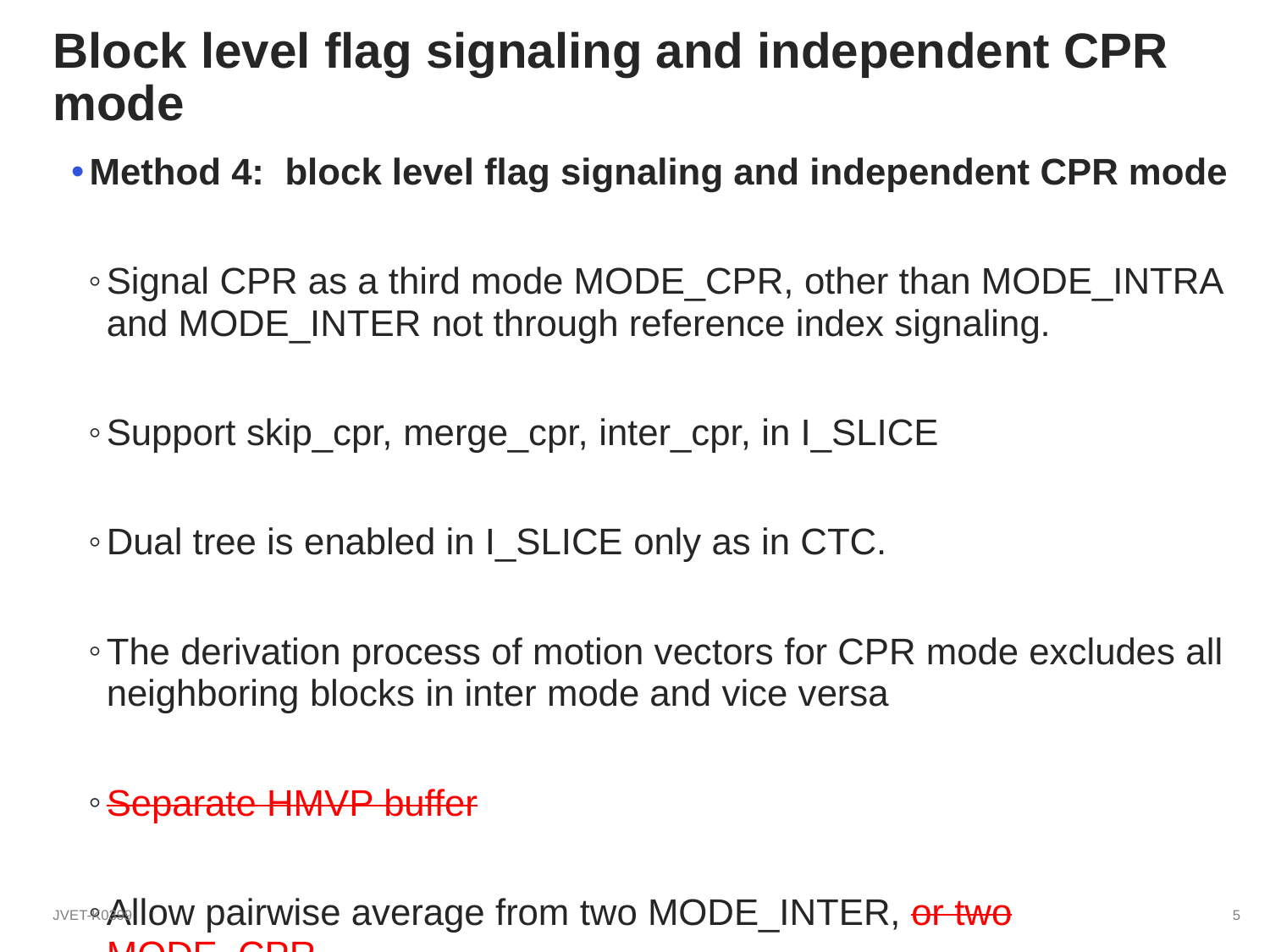

# Block level flag signaling and independent CPR mode
Method 4:  block level flag signaling and independent CPR mode

Signal CPR as a third mode MODE_CPR, other than MODE_INTRA and MODE_INTER not through reference index signaling.

Support skip_cpr, merge_cpr, inter_cpr, in I_SLICE

Dual tree is enabled in I_SLICE only as in CTC.

The derivation process of motion vectors for CPR mode excludes all neighboring blocks in inter mode and vice versa

Separate HMVP buffer

Allow pairwise average from two MODE_INTER, or two MODE_CPR.

Currently, it disallows all other inter tools combined with CPR

JVET-K0399